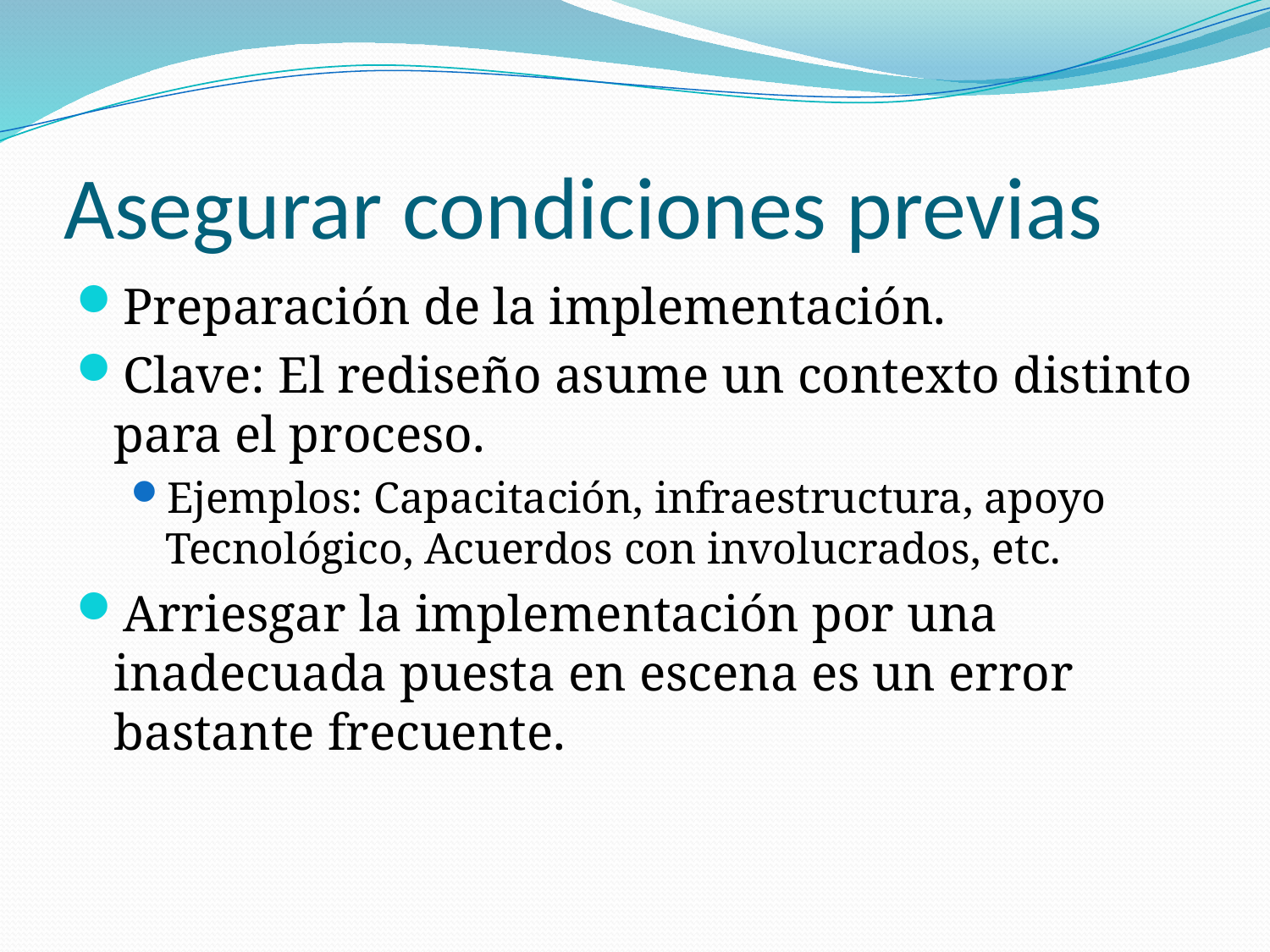

# Asegurar condiciones previas
Preparación de la implementación.
Clave: El rediseño asume un contexto distinto para el proceso.
Ejemplos: Capacitación, infraestructura, apoyo Tecnológico, Acuerdos con involucrados, etc.
Arriesgar la implementación por una inadecuada puesta en escena es un error bastante frecuente.